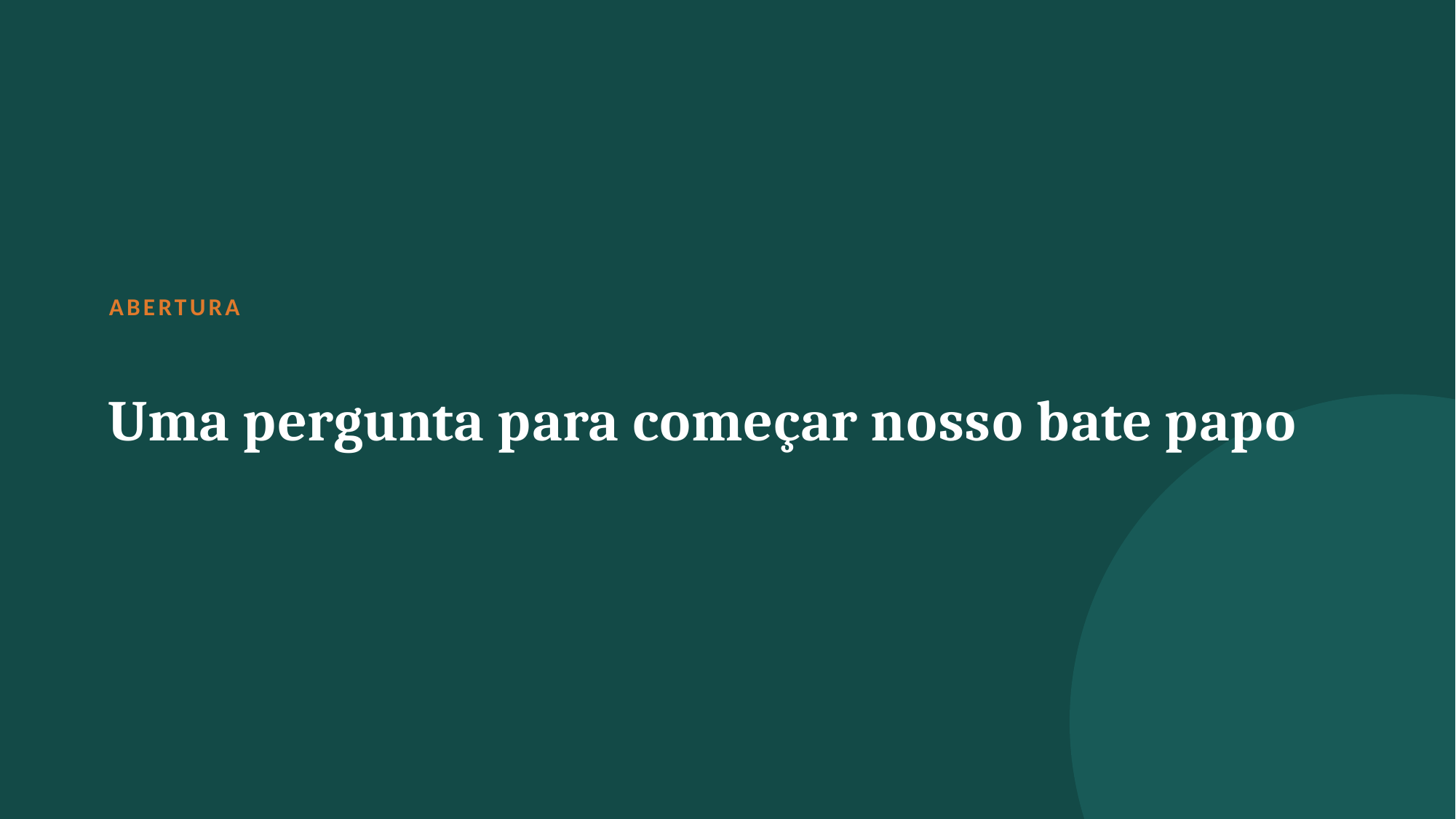

ABERTURA
Uma pergunta para começar nosso bate papo